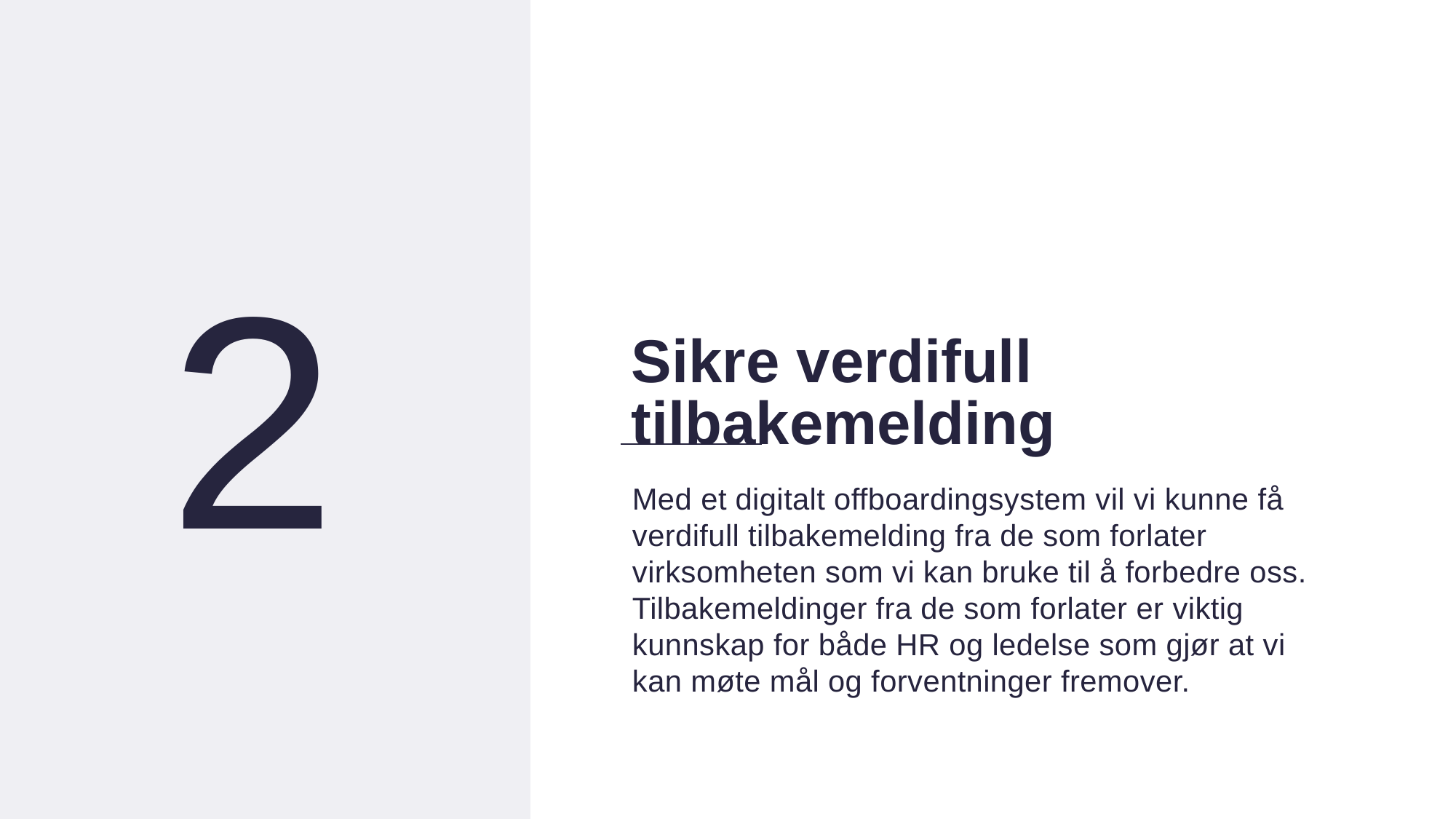

10
2
Sikre verdifull tilbakemelding
Med et digitalt offboardingsystem vil vi kunne få verdifull tilbakemelding fra de som forlater virksomheten som vi kan bruke til å forbedre oss. Tilbakemeldinger fra de som forlater er viktig kunnskap for både HR og ledelse som gjør at vi kan møte mål og forventninger fremover.